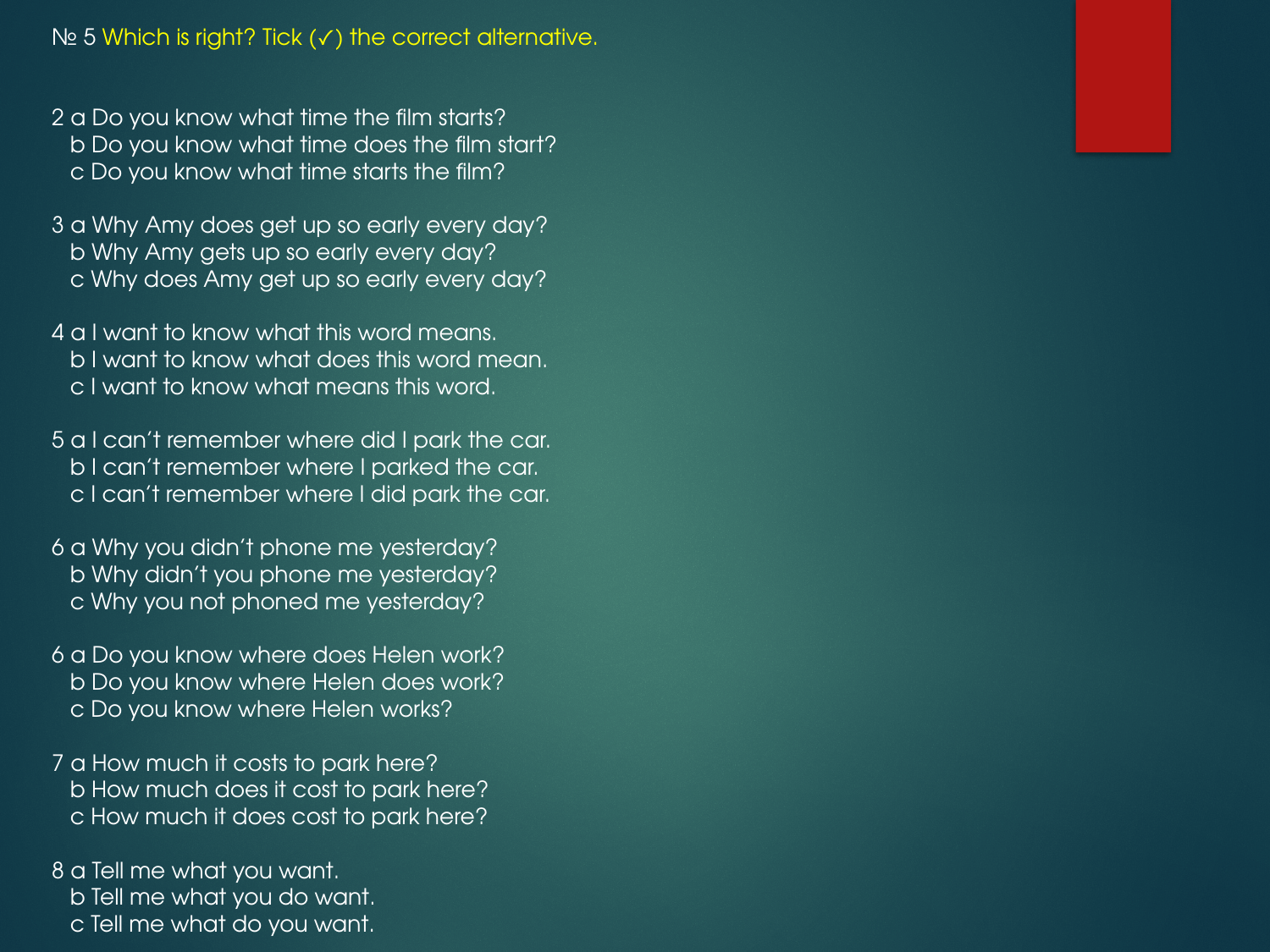

№ 5 Which is right? Tick (✓) the correct alternative.
2 a Do you know what time the film starts?
   b Do you know what time does the film start?
   c Do you know what time starts the film?
3 a Why Amy does get up so early every day?
   b Why Amy gets up so early every day?
   c Why does Amy get up so early every day?
4 a I want to know what this word means.
   b I want to know what does this word mean.
   c I want to know what means this word.
5 a I can’t remember where did I park the car.
   b I can’t remember where I parked the car.
   c I can’t remember where I did park the car.
6 a Why you didn’t phone me yesterday?
   b Why didn’t you phone me yesterday?
   c Why you not phoned me yesterday?
6 a Do you know where does Helen work?
   b Do you know where Helen does work?
   c Do you know where Helen works?
7 a How much it costs to park here?
   b How much does it cost to park here?
   c How much it does cost to park here?
8 a Tell me what you want.
   b Tell me what you do want.
   c Tell me what do you want.